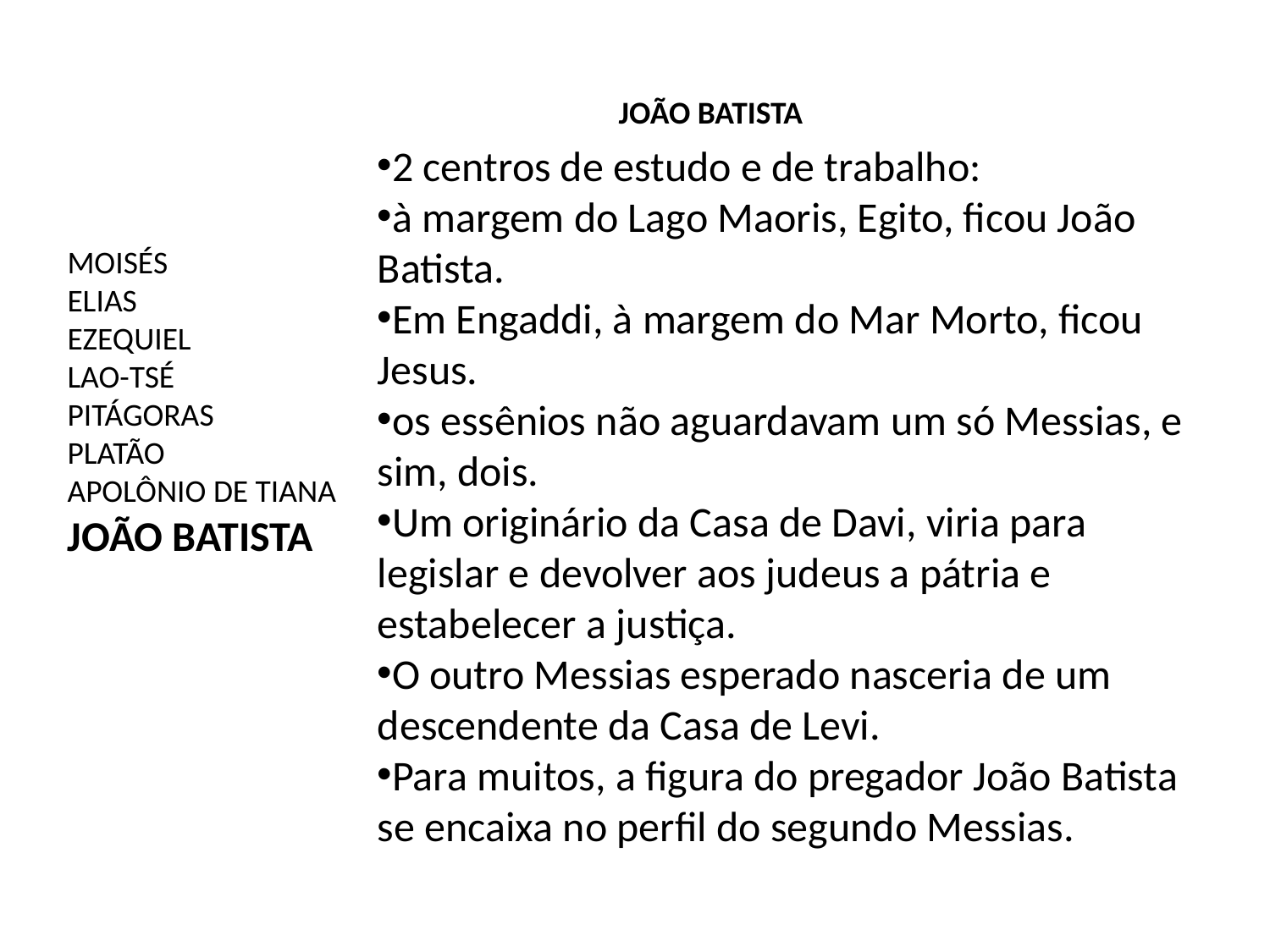

JOÃO BATISTA
2 centros de estudo e de trabalho:
à margem do Lago Maoris, Egito, ficou João Batista.
Em Engaddi, à margem do Mar Morto, ficou Jesus.
os essênios não aguardavam um só Messias, e sim, dois.
Um originário da Casa de Davi, viria para legislar e devolver aos judeus a pátria e estabelecer a justiça.
O outro Messias esperado nasceria de um descendente da Casa de Levi.
Para muitos, a figura do pregador João Batista se encaixa no perfil do segundo Messias.
MOISÉS
ELIAS
EZEQUIEL
LAO-TSÉ
PITÁGORAS
PLATÃO
APOLÔNIO DE TIANA
JOÃO BATISTA